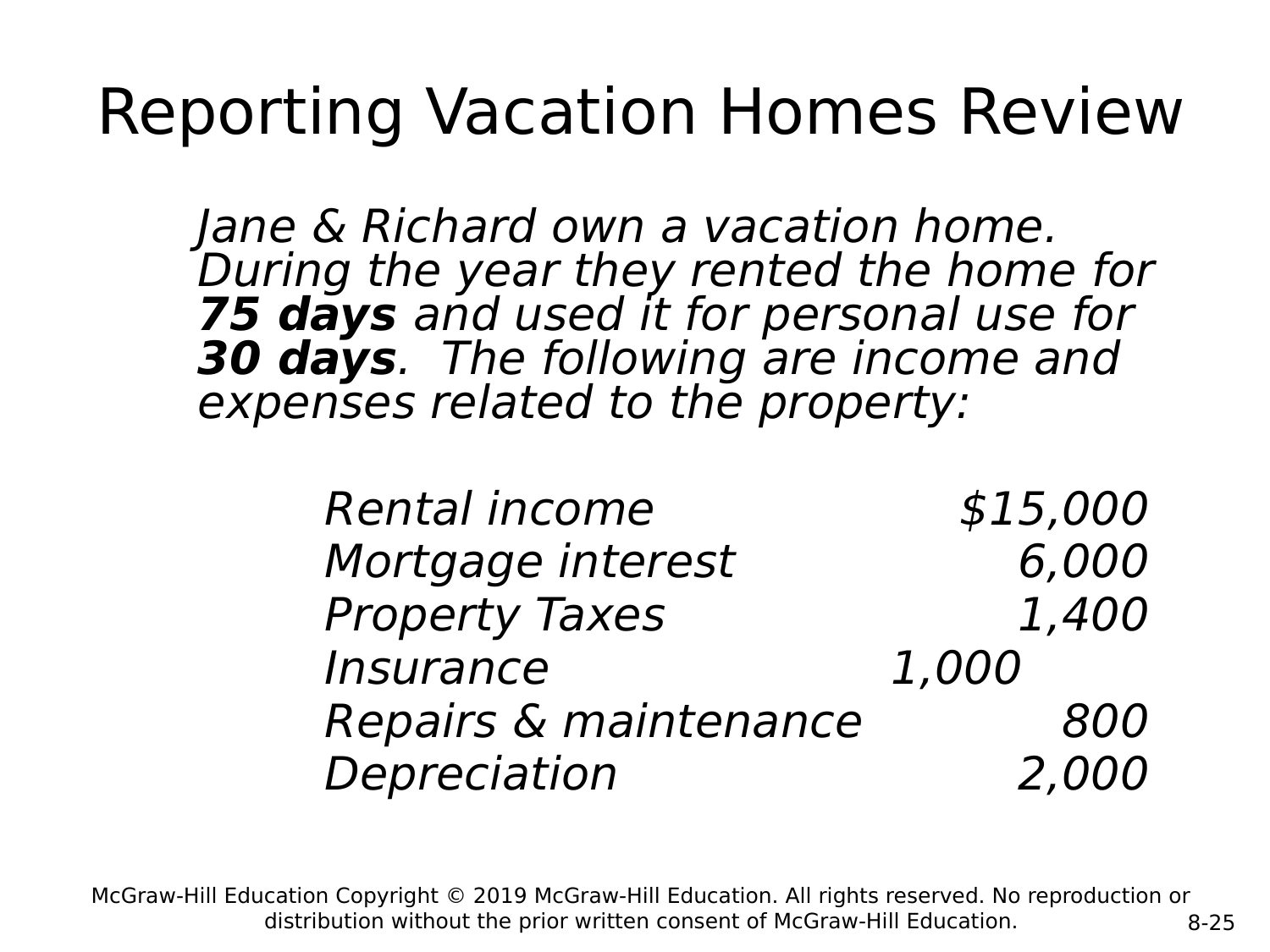

# Reporting Vacation Homes Review
	Jane & Richard own a vacation home.  During the year they rented the home for 75 days and used it for personal use for 30 days.  The following are income and expenses related to the property:

		Rental income			$15,000
		Mortgage interest		    6,000
		Property Taxes		    	    1,400
		Insurance			    1,000
		Repairs & maintenance	       800
		Depreciation			    2,000
McGraw-Hill Education Copyright © 2019 McGraw-Hill Education. All rights reserved. No reproduction or distribution without the prior written consent of McGraw-Hill Education.
8-25